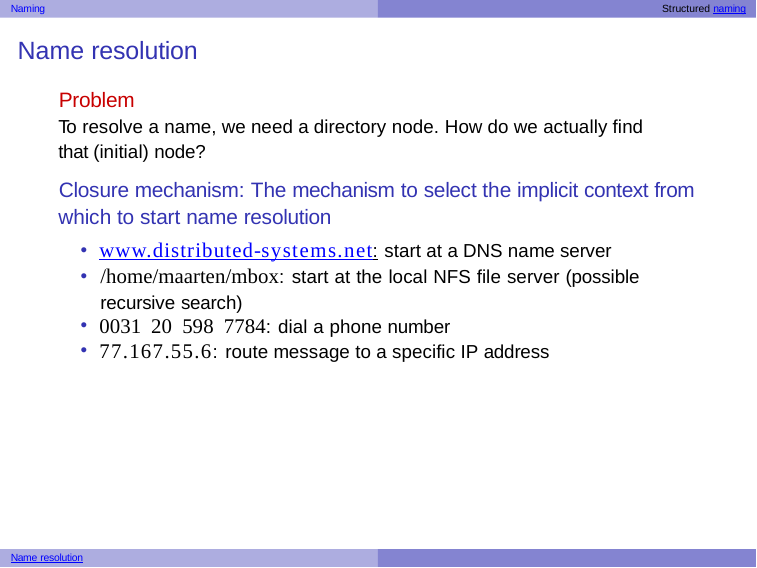

Naming	Structured naming
# Name resolution
Problem
To resolve a name, we need a directory node. How do we actually find that (initial) node?
Closure mechanism: The mechanism to select the implicit context from which to start name resolution
www.distributed-systems.net: start at a DNS name server
/home/maarten/mbox: start at the local NFS file server (possible recursive search)
0031 20 598 7784: dial a phone number
77.167.55.6: route message to a specific IP address

Name resolution